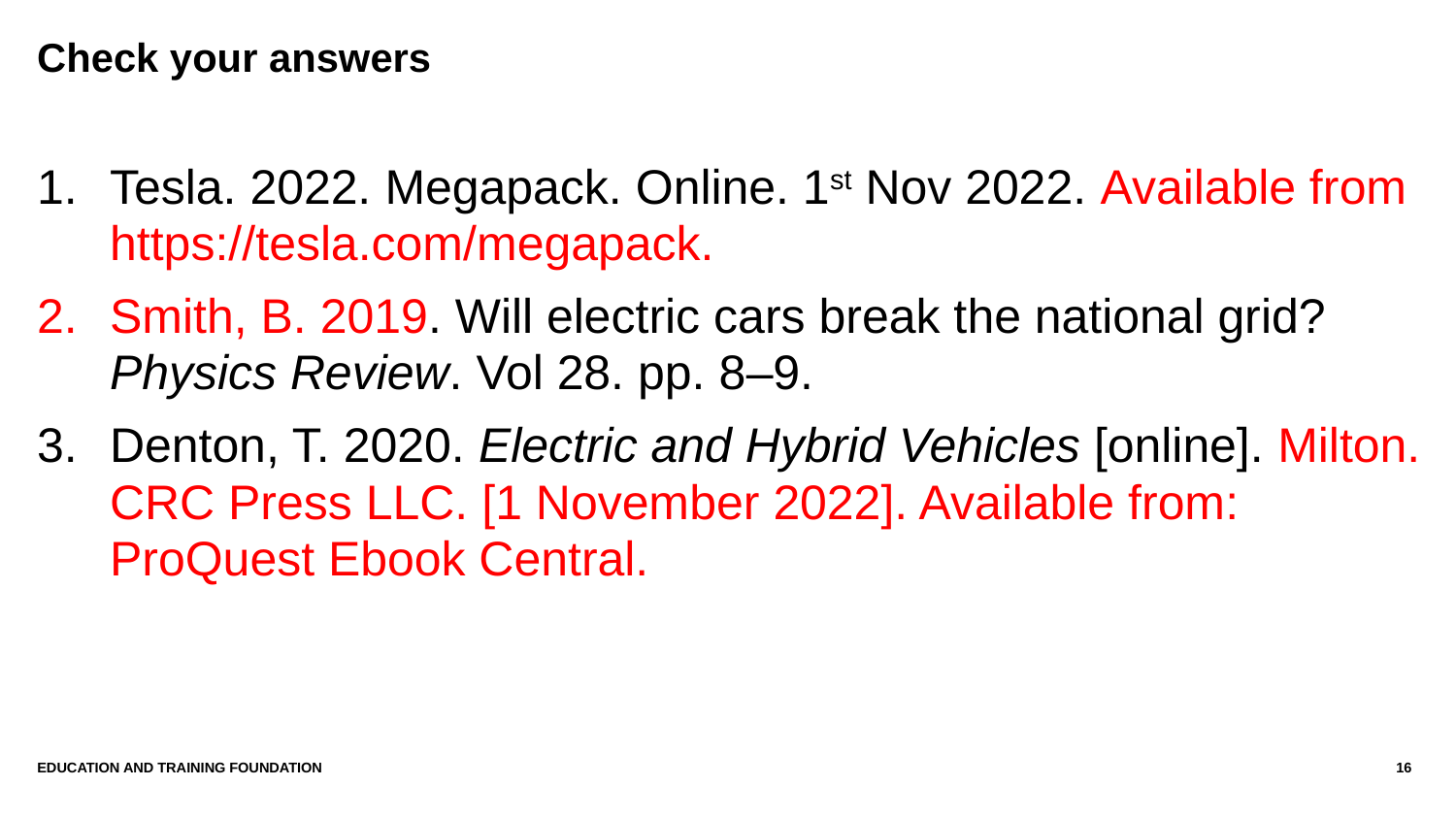

# Check your answers
Tesla. 2022. Megapack. Online. 1st Nov 2022. Available from https://tesla.com/megapack.
Smith, B. 2019. Will electric cars break the national grid? Physics Review. Vol 28. pp. 8–9.
Denton, T. 2020. Electric and Hybrid Vehicles [online]. Milton. CRC Press LLC. [1 November 2022]. Available from: ProQuest Ebook Central.

Education AND Training Foundation
16